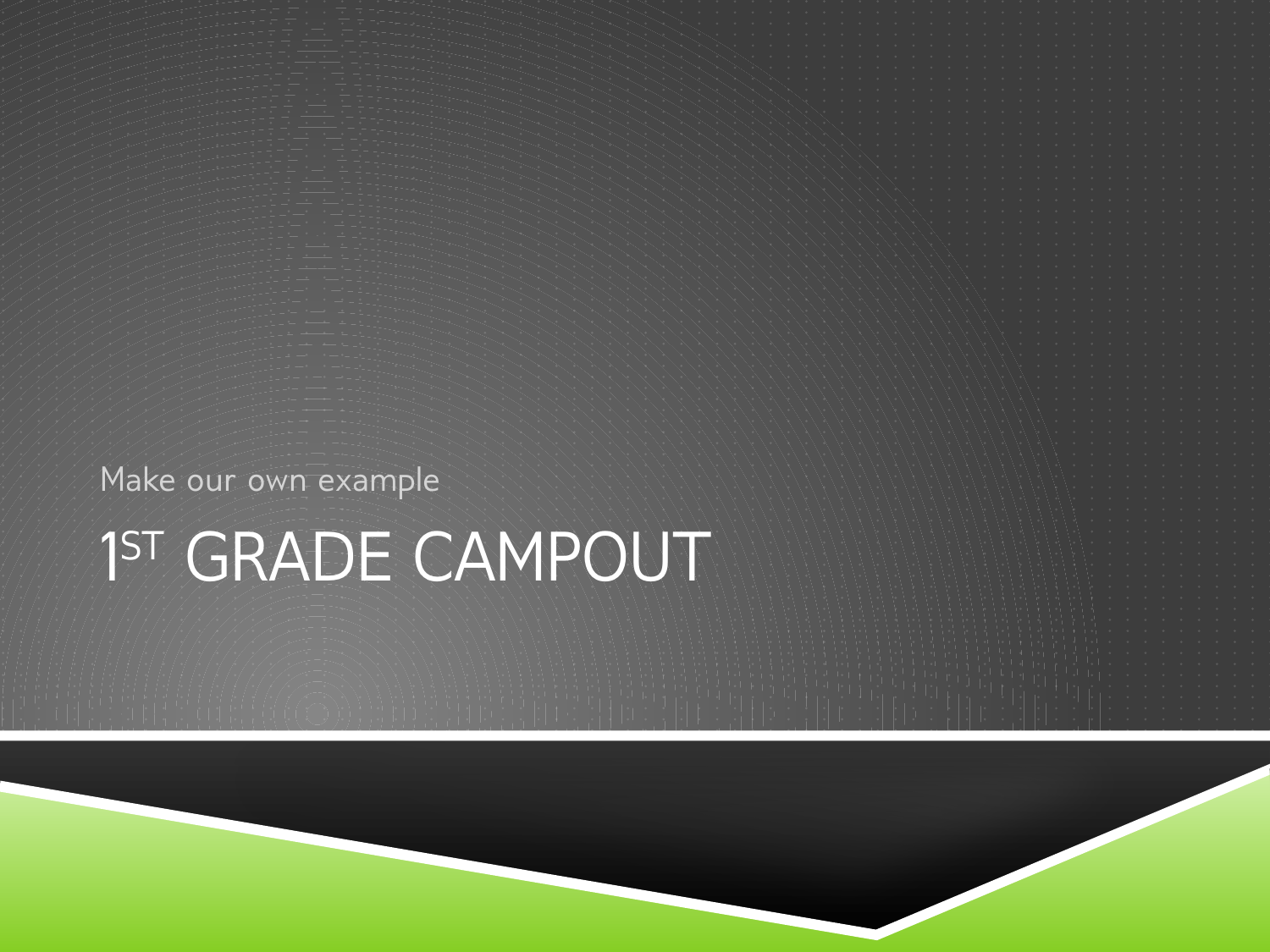

Make our own example
# 1st grade campout